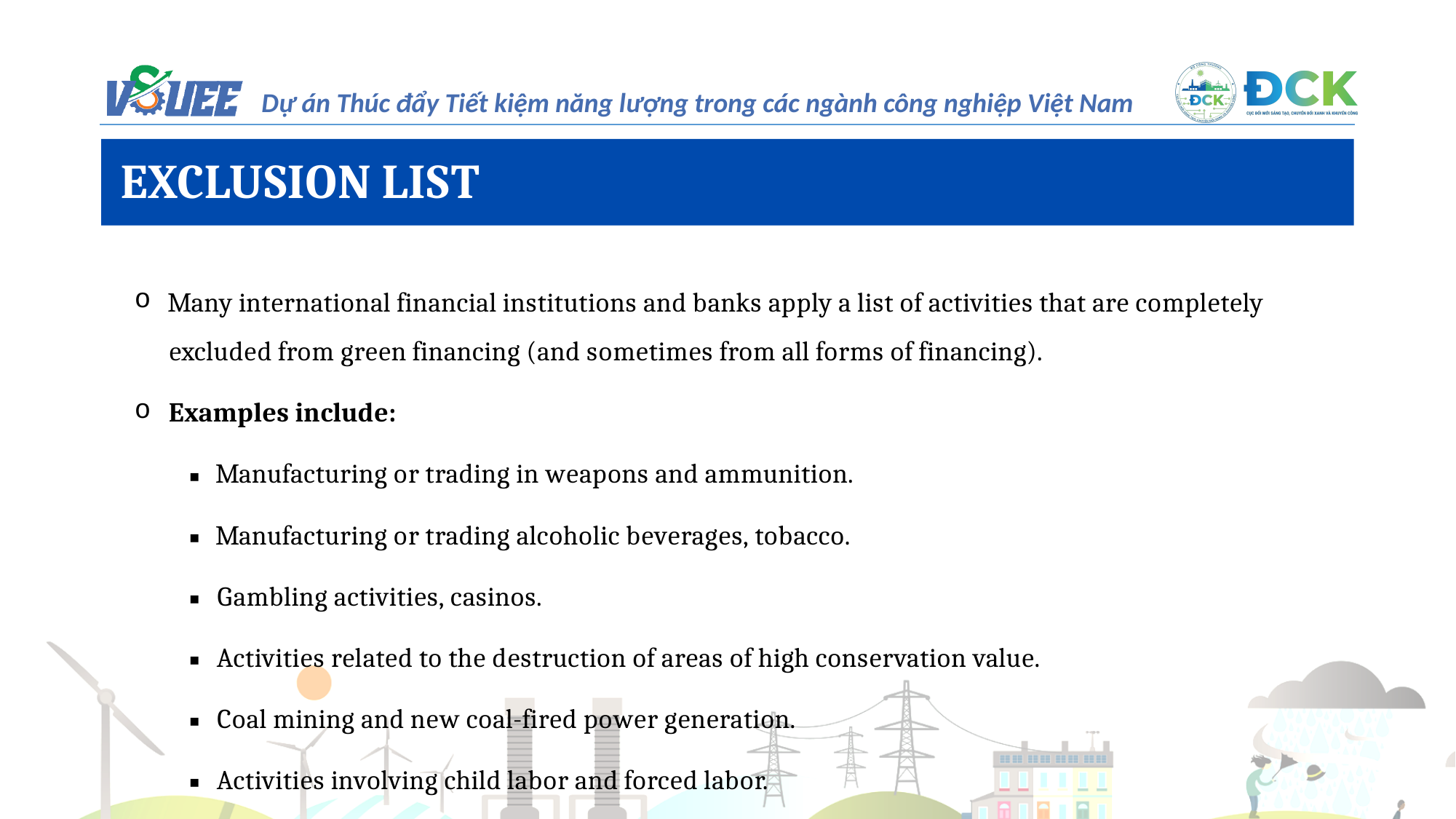

EXCLUSION LIST
Many international financial institutions and banks apply a list of activities that are completely excluded from green financing (and sometimes from all forms of financing).
Examples include:
Manufacturing or trading in weapons and ammunition.
Manufacturing or trading alcoholic beverages, tobacco.
Gambling activities, casinos.
Activities related to the destruction of areas of high conservation value.
Coal mining and new coal-fired power generation.
Activities involving child labor and forced labor.